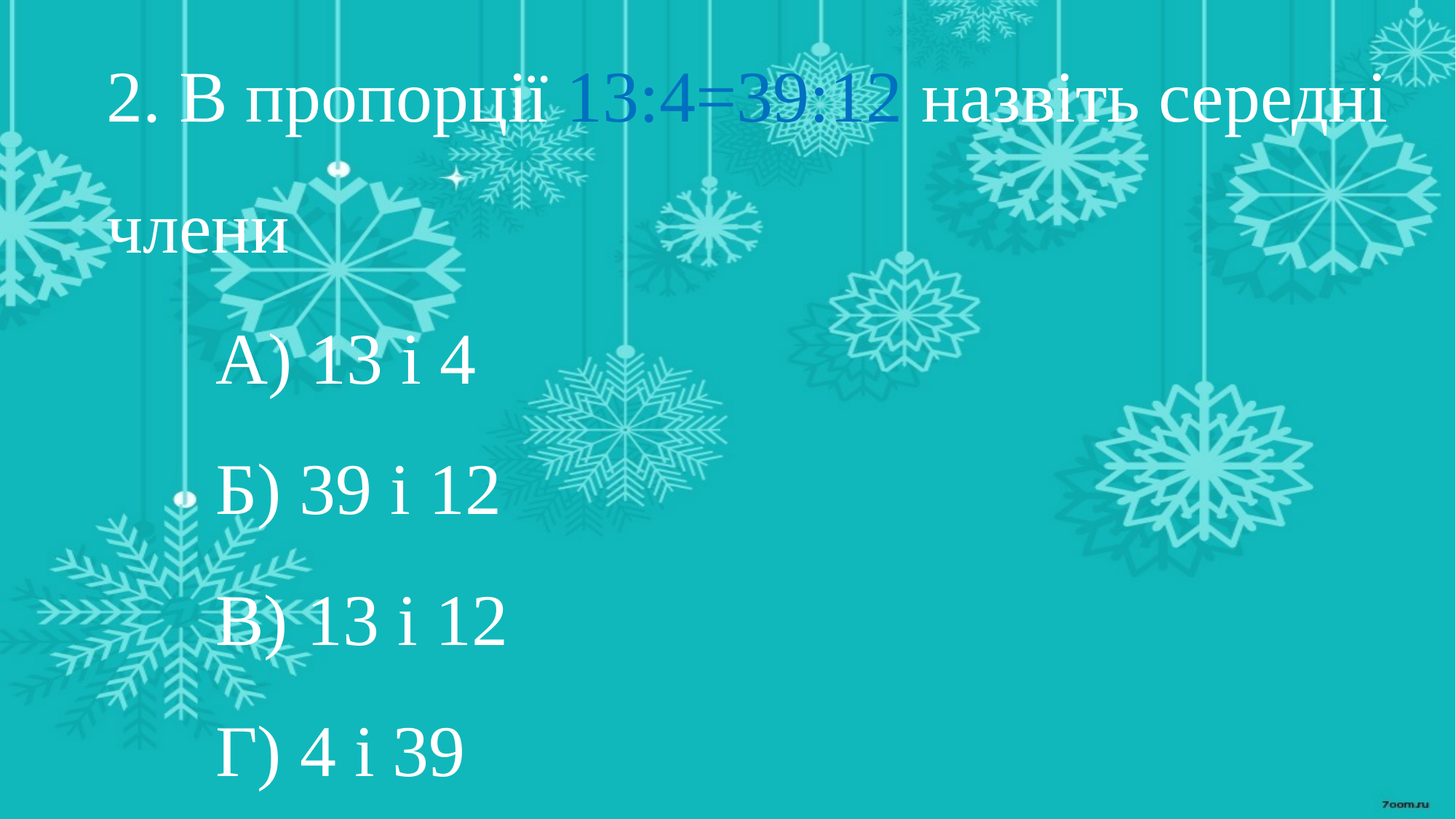

2. В пропорції 13:4=39:12 назвіть середні члени
А) 13 і 4
Б) 39 і 12
В) 13 і 12
Г) 4 і 39